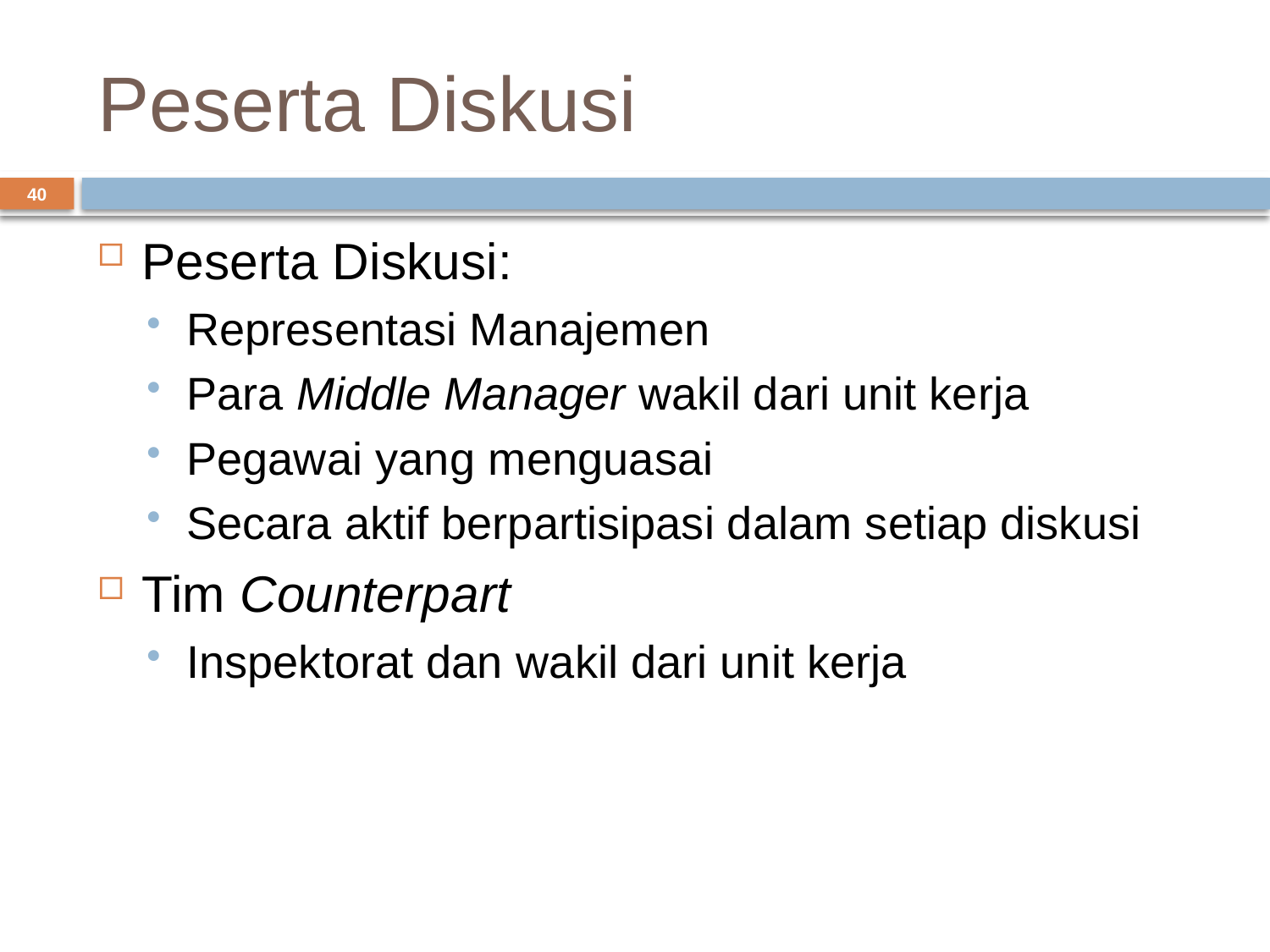

# Peserta Diskusi
40
Peserta Diskusi:
Representasi Manajemen
Para Middle Manager wakil dari unit kerja
Pegawai yang menguasai
Secara aktif berpartisipasi dalam setiap diskusi
Tim Counterpart
Inspektorat dan wakil dari unit kerja